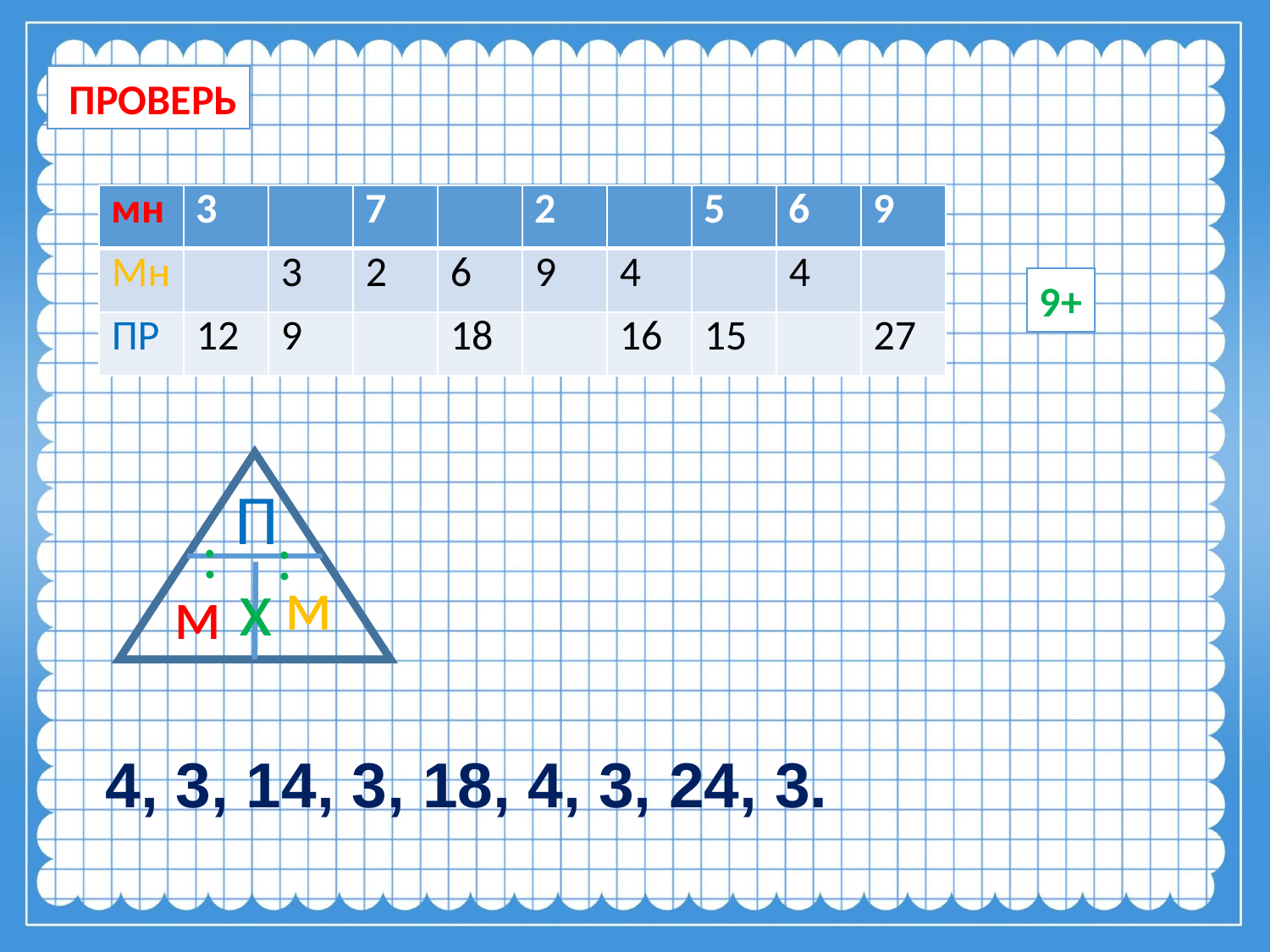

ПРОВЕРЬ
| мн | 3 |  | 7 |  | 2 |  | 5 | 6 | 9 |
| --- | --- | --- | --- | --- | --- | --- | --- | --- | --- |
| Мн |  | 3 | 2 | 6 | 9 | 4 |  | 4 |  |
| ПР | 12 | 9 |  | 18 |  | 16 | 15 |  | 27 |
9+

П
:
:
х
м
м
4, 3, 14, 3, 18, 4, 3, 24, 3.